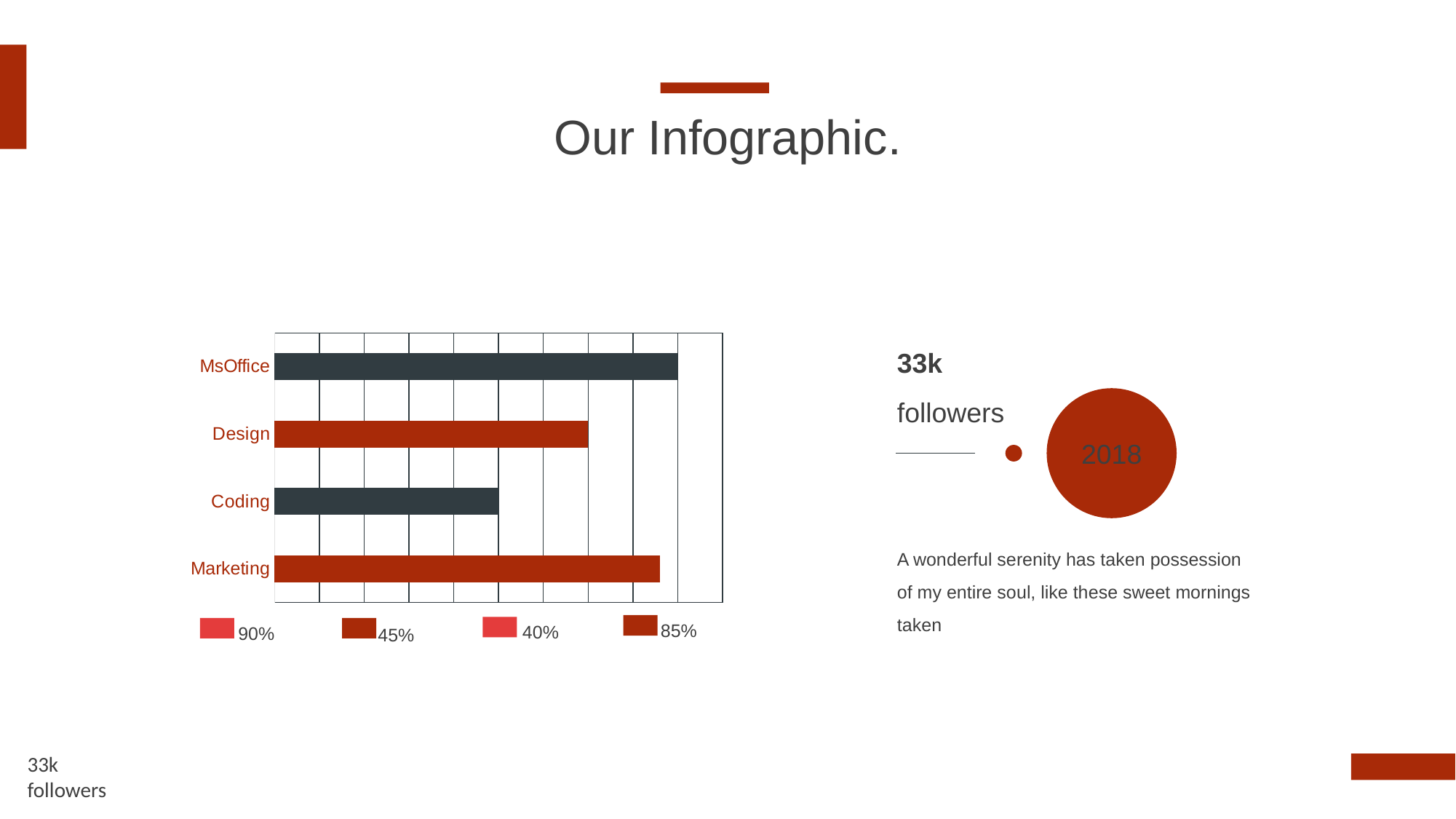

Our Infographic.
33k
followers

### Chart

| Category | Series 1 |
|---|---|
| Marketing | 4.3 |
| Coding | 2.5 |
| Design | 3.5 |
| MsOffice | 4.5 |
85%

40%
90%

45%
2018

A wonderful serenity has taken possession of my entire soul, like these sweet mornings taken

33k
followers